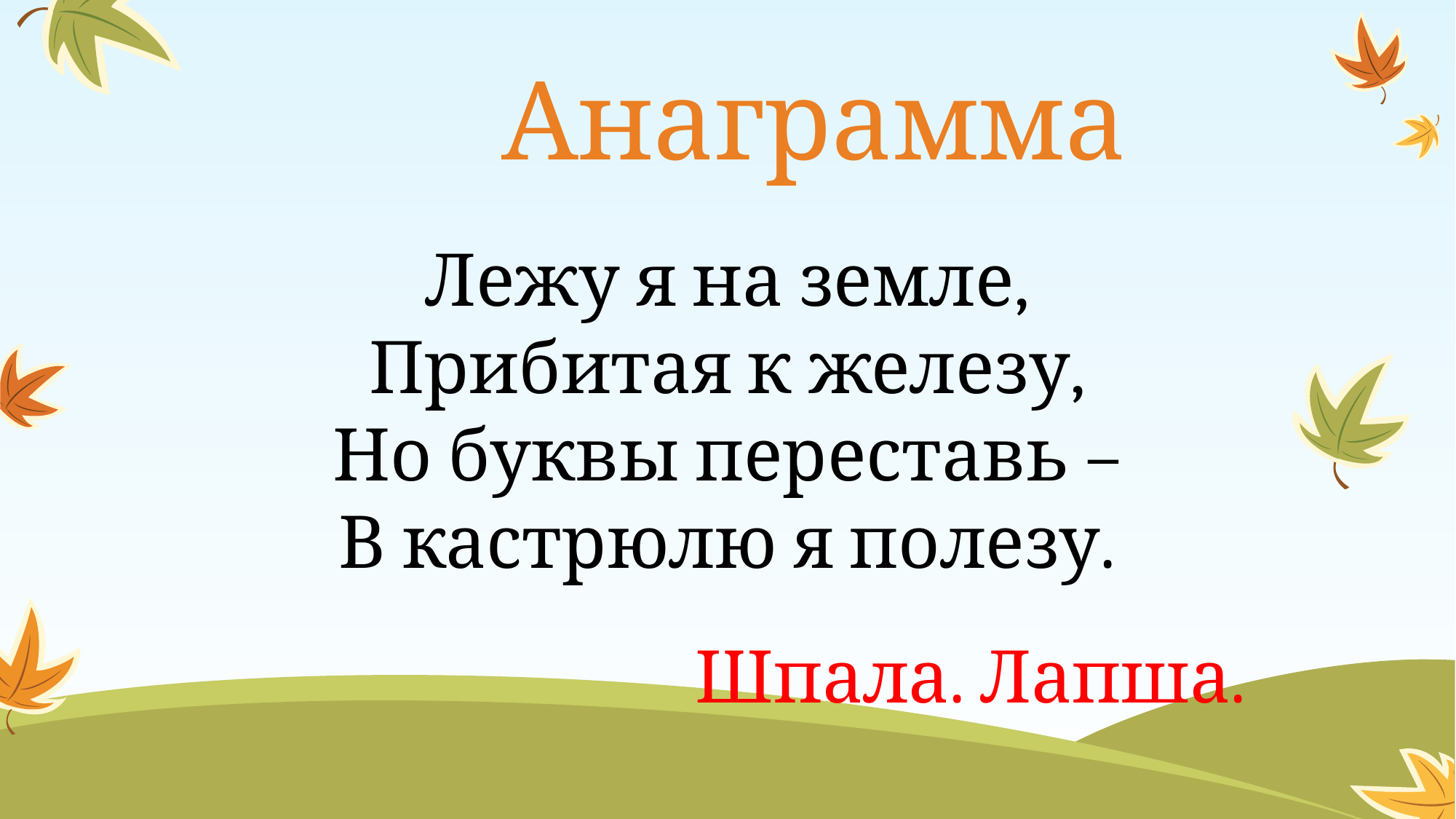

Анаграмма
Лежу я на земле,
Прибитая к железу,
Но буквы переставь –
В кастрюлю я полезу.

Шпала. Лапша.